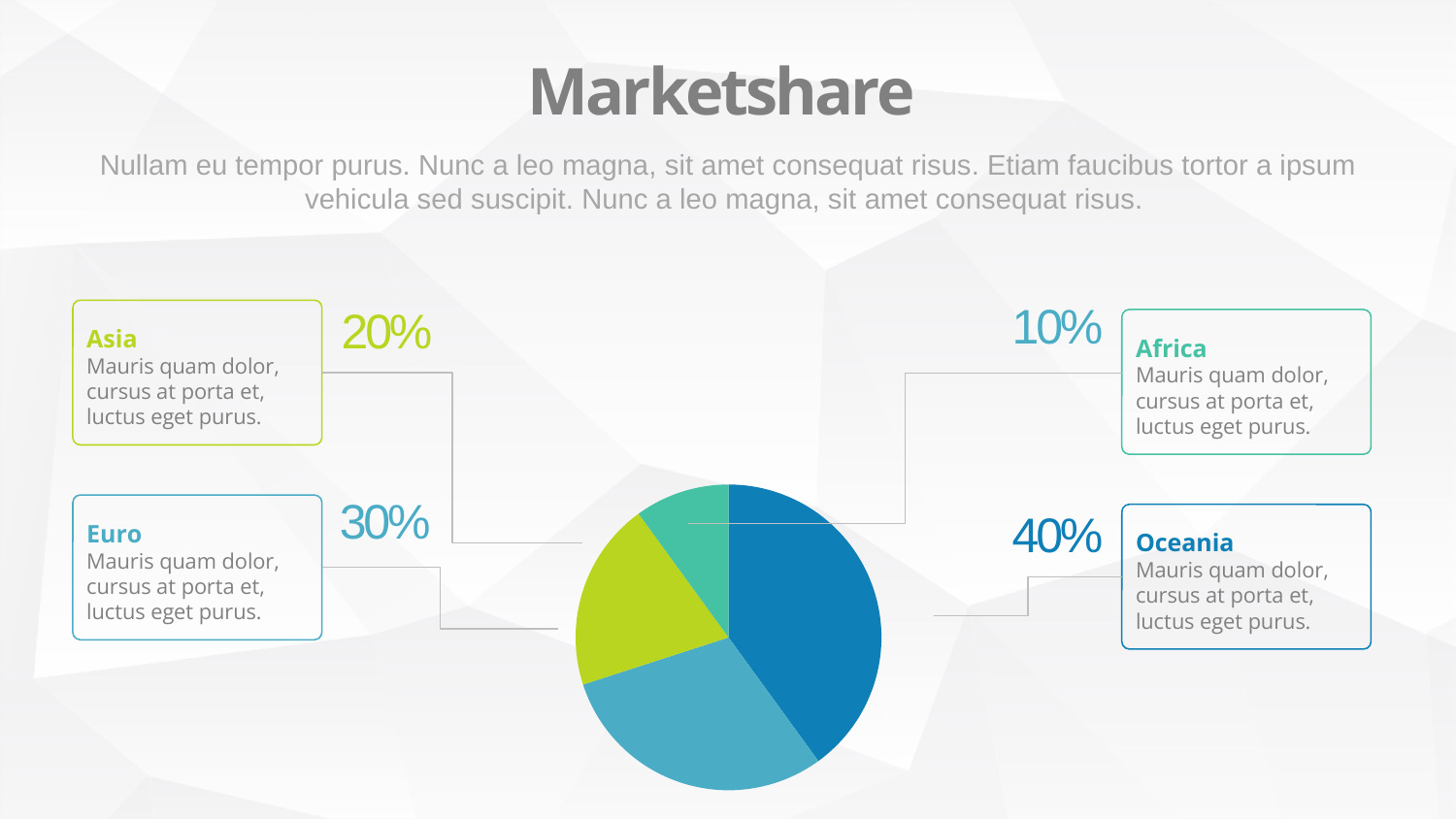

Marketshare
Nullam eu tempor purus. Nunc a leo magna, sit amet consequat risus. Etiam faucibus tortor a ipsum vehicula sed suscipit. Nunc a leo magna, sit amet consequat risus.
Asia
Mauris quam dolor, cursus at porta et, luctus eget purus.
10%
20%

Africa
Mauris quam dolor, cursus at porta et, luctus eget purus.

### Chart

| Category | Sales |
|---|---|
| 1st Qtr | 4.0 |
| 2nd Qtr | 3.0 |
| 3rd Qtr | 2.0 |
| 4th Qtr | 1.0 |
Euro
Mauris quam dolor, cursus at porta et, luctus eget purus.
30%

Oceania
Mauris quam dolor, cursus at porta et, luctus eget purus.
40%